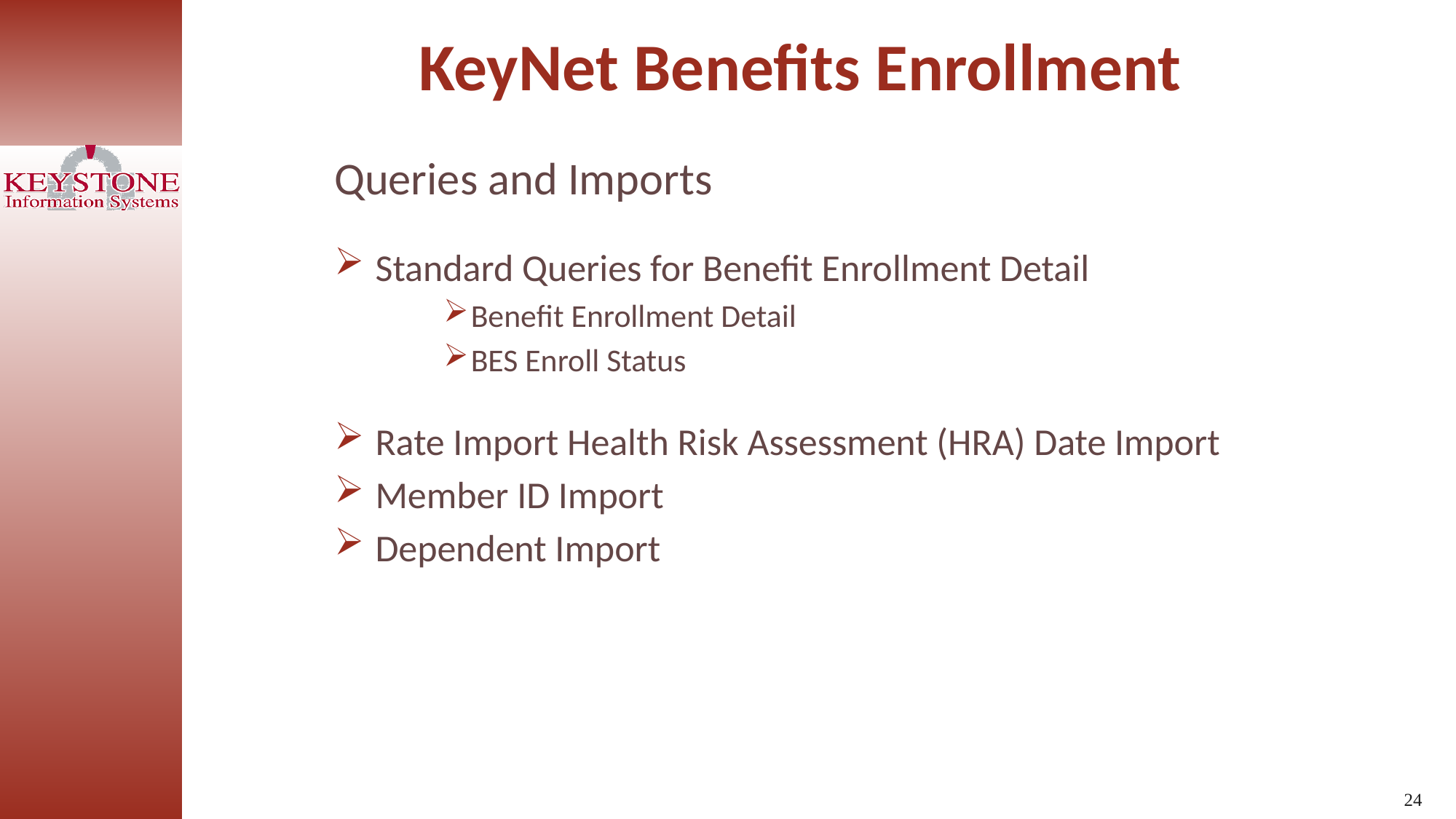

KeyNet Benefits Enrollment
Queries and Imports

Standard Queries for Benefit Enrollment Detail
Benefit Enrollment Detail
BES Enroll Status

Rate Import Health Risk Assessment (HRA) Date Import
Member ID Import
Dependent Import
24